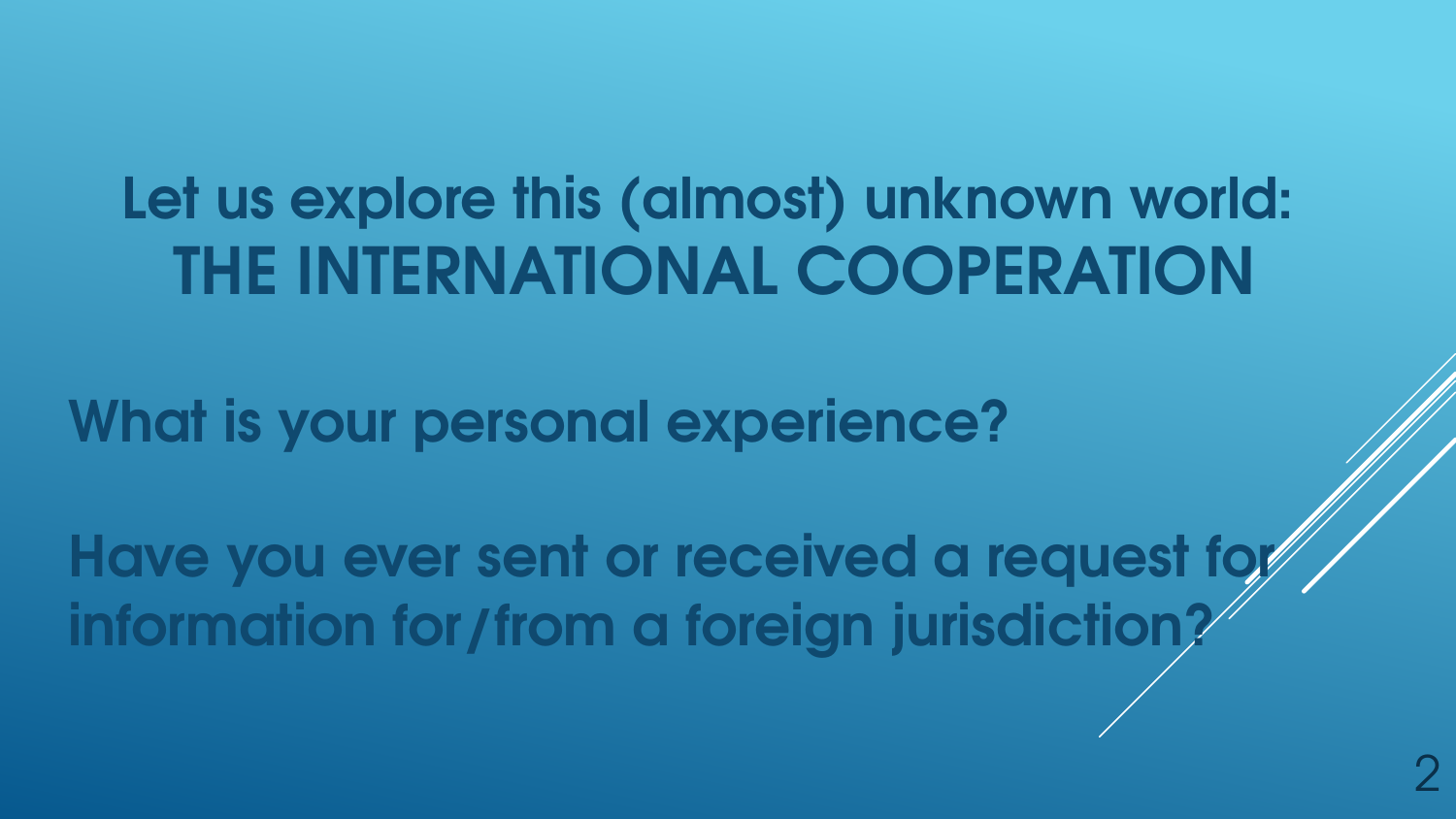

Let us explore this (almost) unknown world:
THE INTERNATIONAL COOPERATION

What is your personal experience?

Have you ever sent or received a request for information for/from a foreign jurisdiction?

2